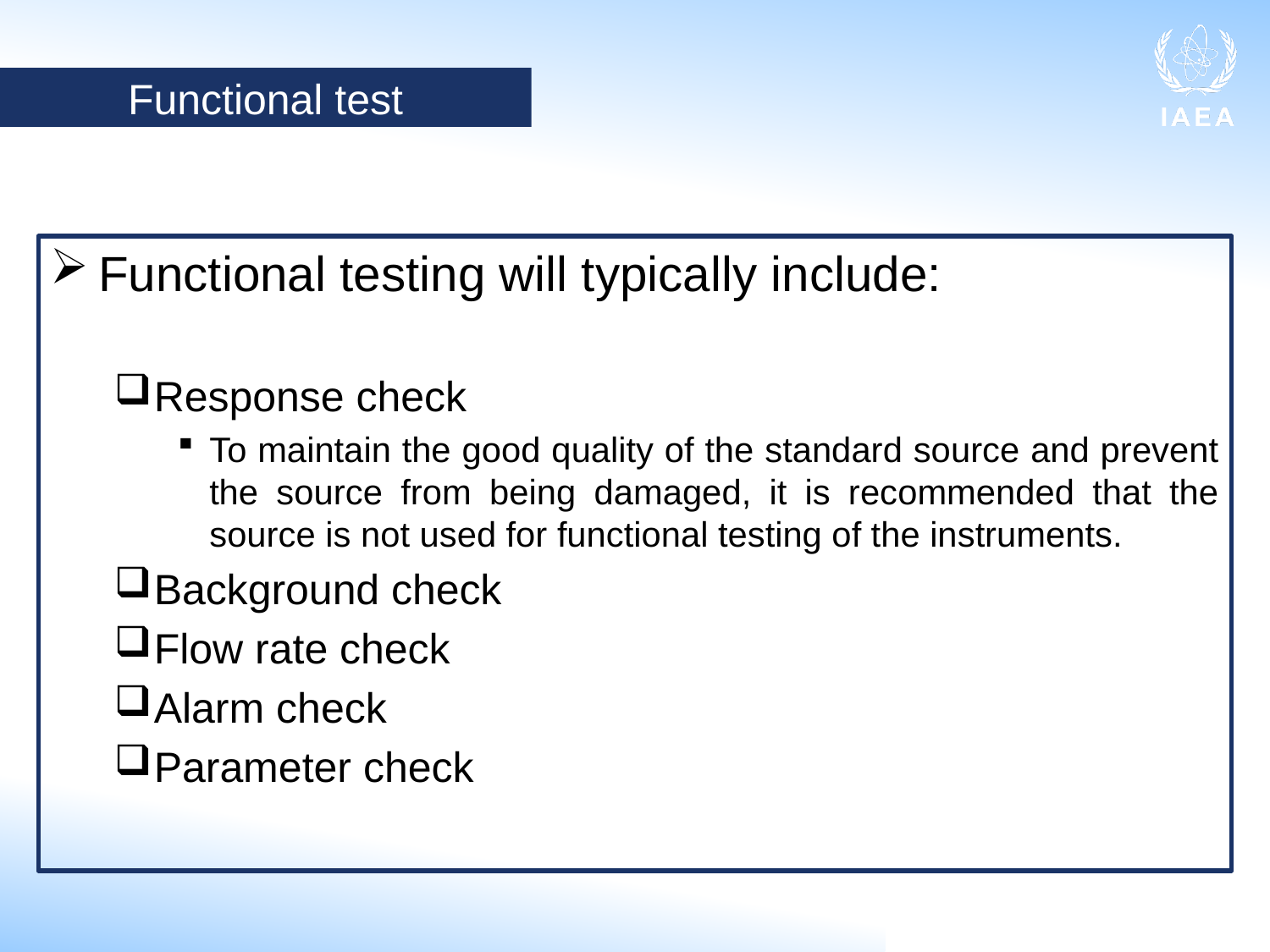

Functional test
Functional testing will typically include:

Response check
To maintain the good quality of the standard source and prevent the source from being damaged, it is recommended that the source is not used for functional testing of the instruments.
Background check
Flow rate check
Alarm check
Parameter check